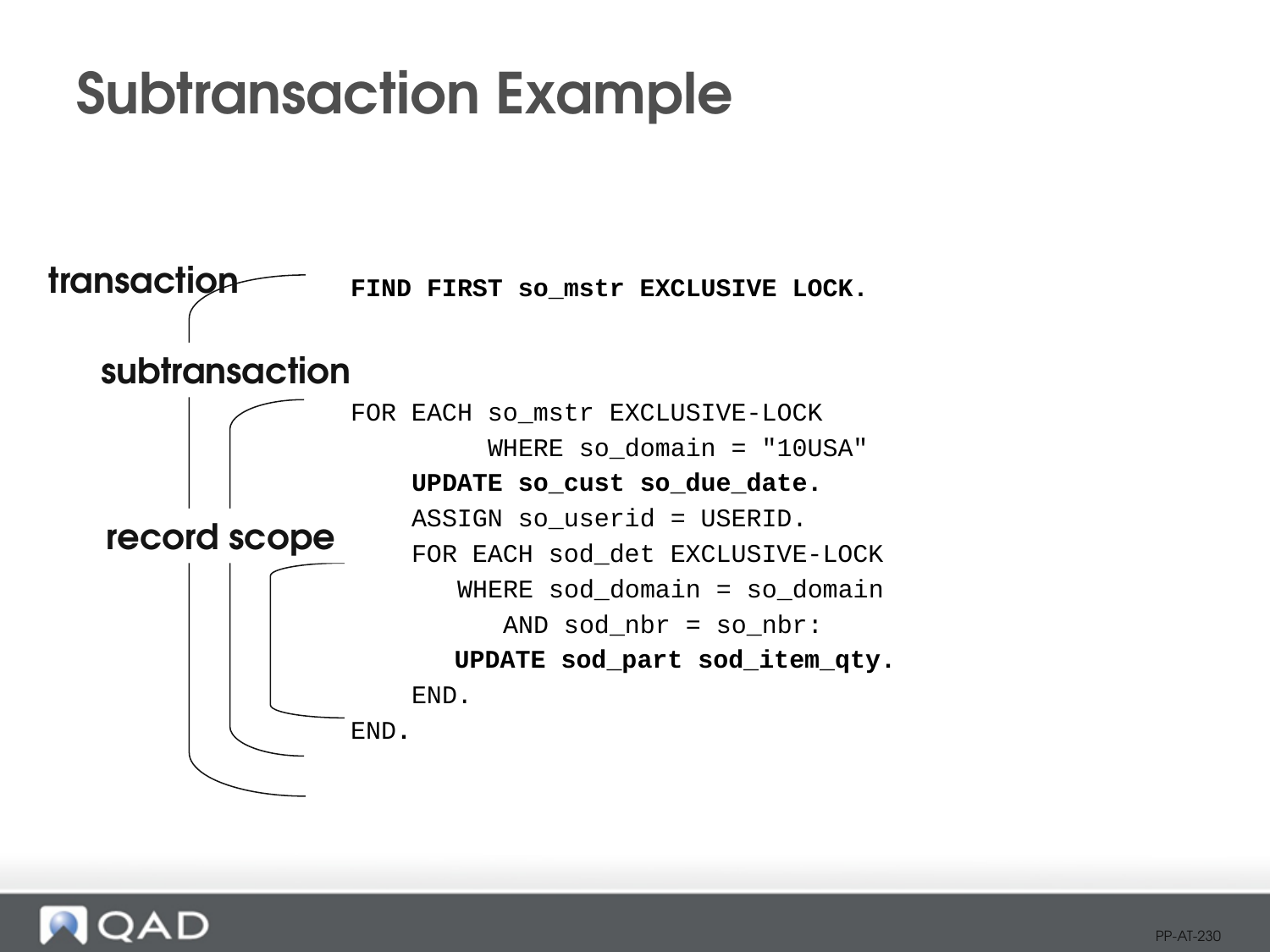

# Subtransaction Example

FIND FIRST so_mstr EXCLUSIVE LOCK.

FOR EACH so_mstr EXCLUSIVE-LOCK
         WHERE so_domain = "10USA"
    UPDATE so_cust so_due_date.
    ASSIGN so_userid = USERID.
    FOR EACH sod_det EXCLUSIVE-LOCK
       WHERE sod_domain = so_domain
          AND sod_nbr = so_nbr:
		    UPDATE sod_part sod_item_qty.
    END.
END.

transaction

subtransaction

record scope

PP-AT-230